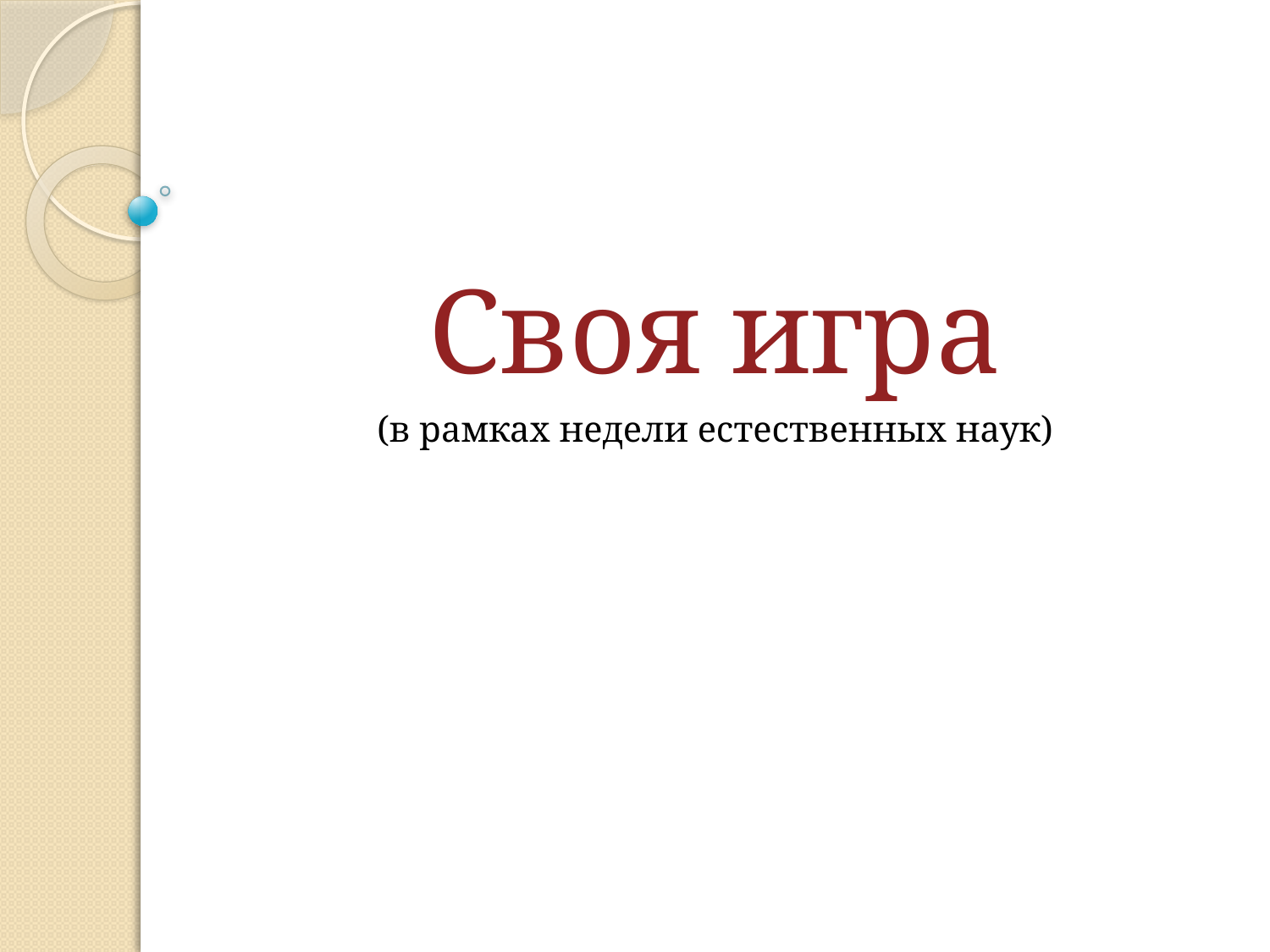

#
Своя игра
(в рамках недели естественных наук)